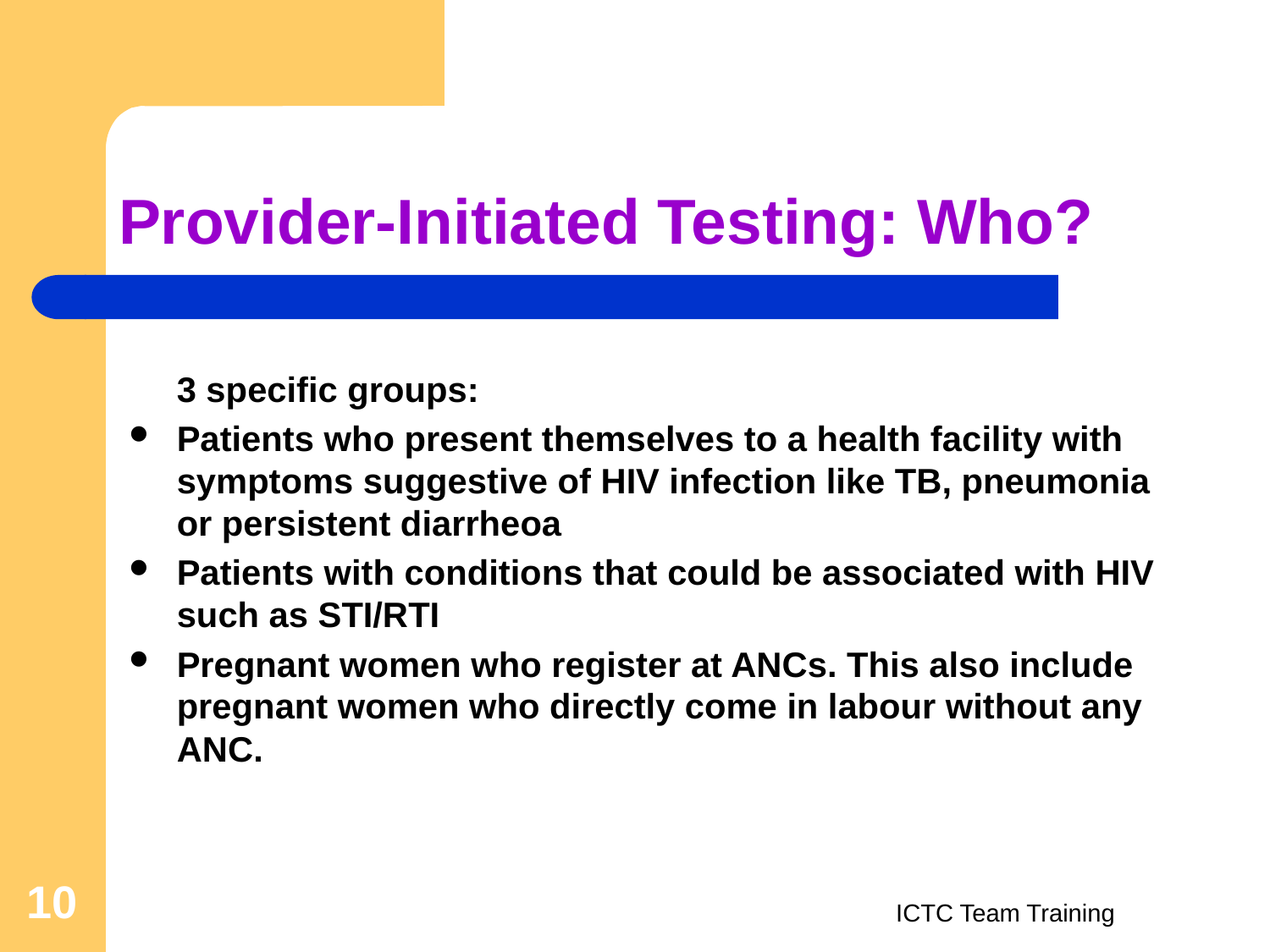

# Provider-Initiated Testing: Who?

	3 specific groups:
Patients who present themselves to a health facility with symptoms suggestive of HIV infection like TB, pneumonia or persistent diarrheoa
Patients with conditions that could be associated with HIV such as STI/RTI
Pregnant women who register at ANCs. This also include pregnant women who directly come in labour without any ANC.

10
ICTC Team Training